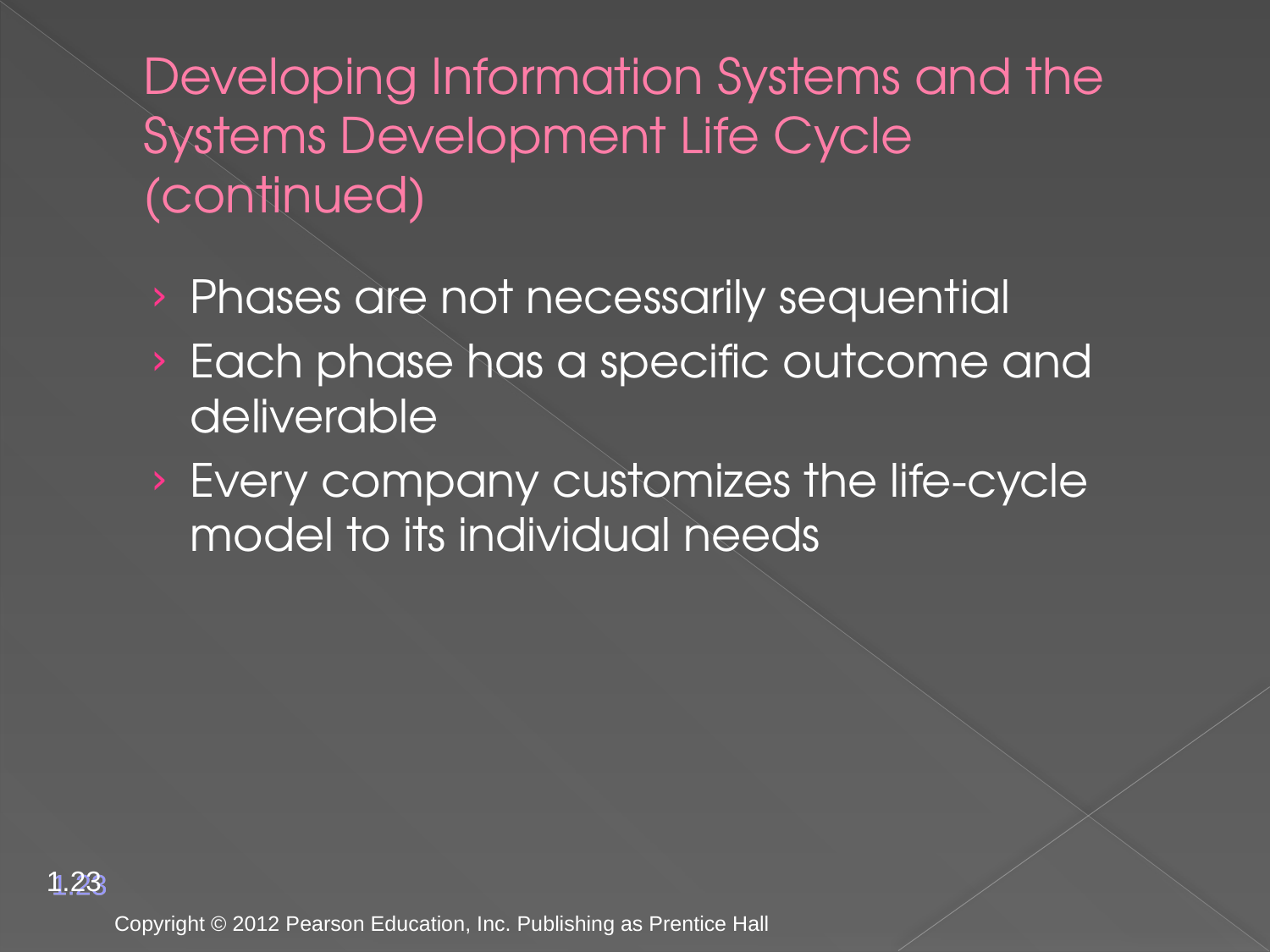

# Developing Information Systems and the Systems Development Life Cycle (continued)
Phases are not necessarily sequential
Each phase has a specific outcome and deliverable
Every company customizes the life-cycle model to its individual needs

1.23
Copyright © 2012 Pearson Education, Inc. Publishing as Prentice Hall